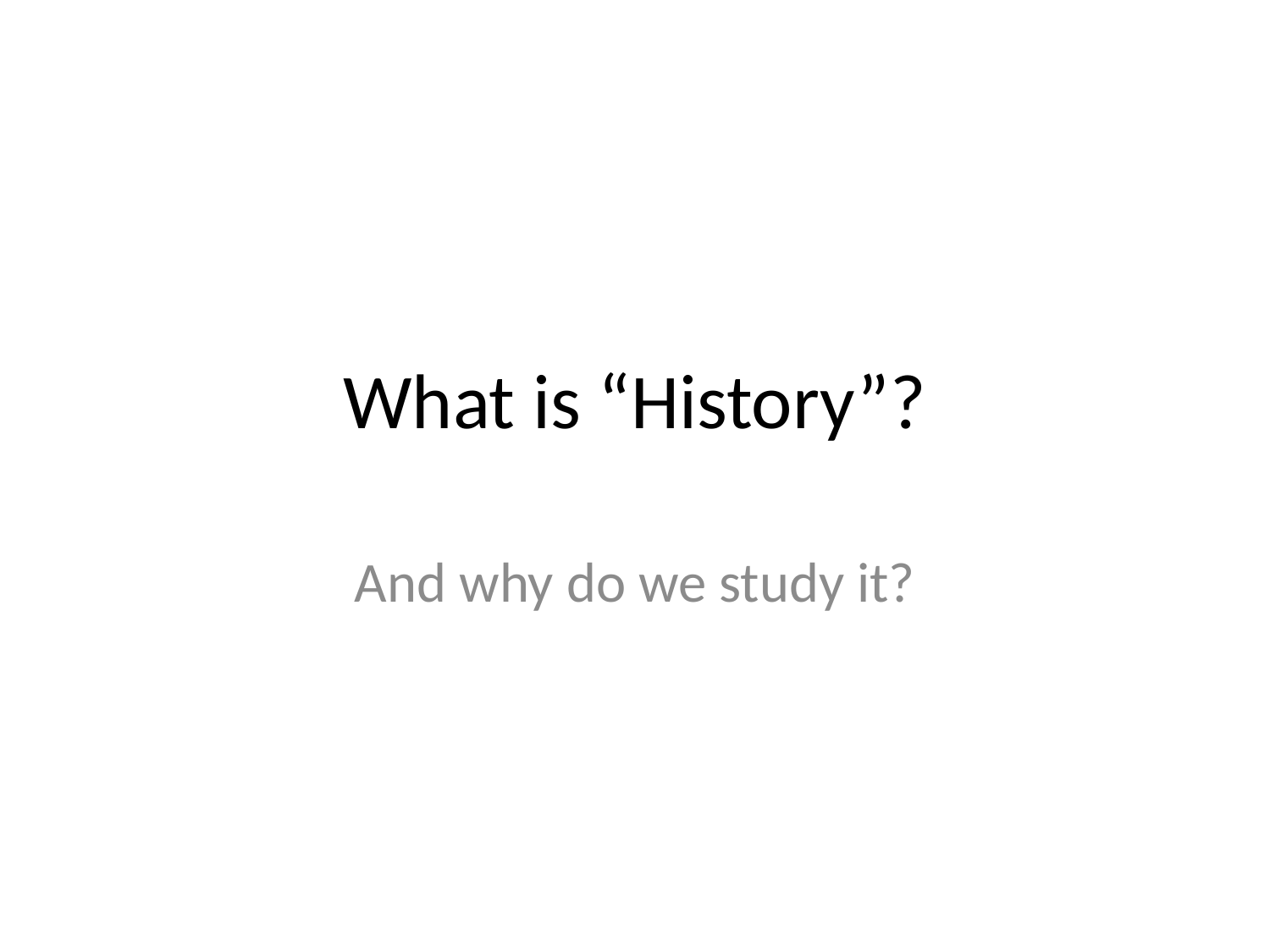

# What is “History”?
And why do we study it?